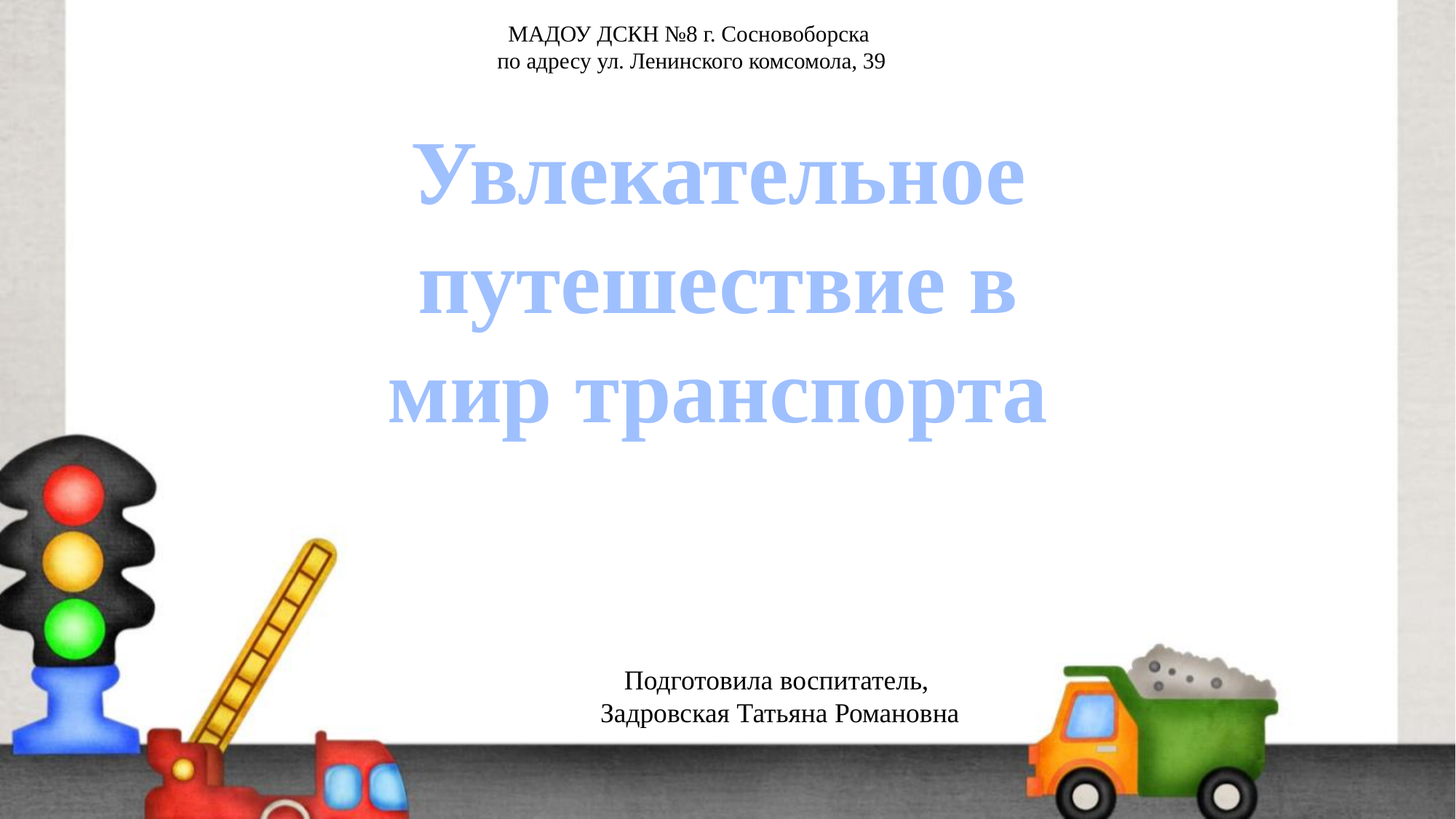

# МАДОУ ДСКН №8 г. Сосновоборска по адресу ул. Ленинского комсомола, 39
Увлекательное путешествие в мир транспорта
Подготовила воспитатель,
 Задровская Татьяна Романовна